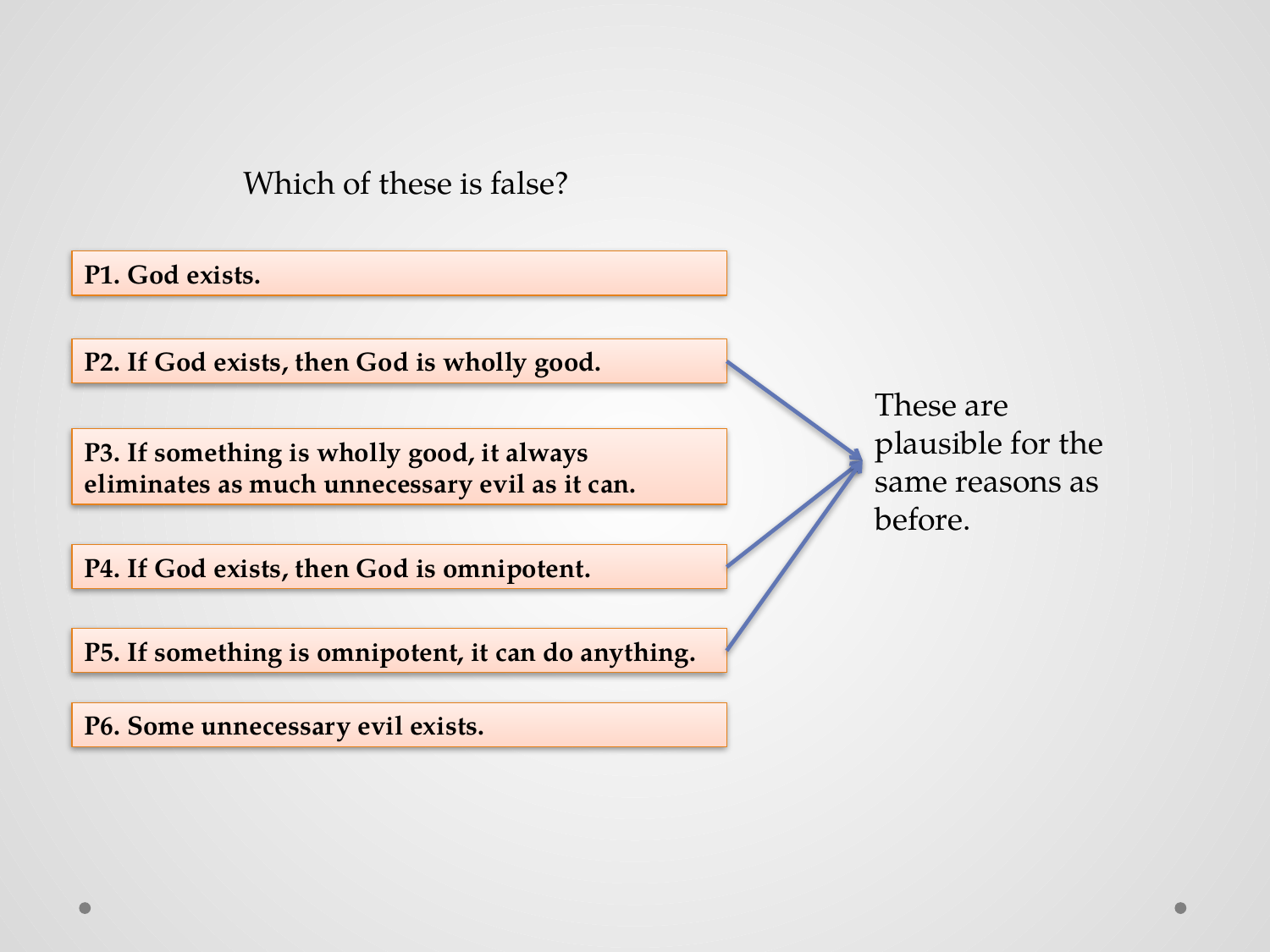

Which of these is false?
P1. God exists.
P2. If God exists, then God is wholly good.
These are plausible for the same reasons as before.
P3. If something is wholly good, it always eliminates as much unnecessary evil as it can.
P4. If God exists, then God is omnipotent.
P5. If something is omnipotent, it can do anything.
P6. Some unnecessary evil exists.